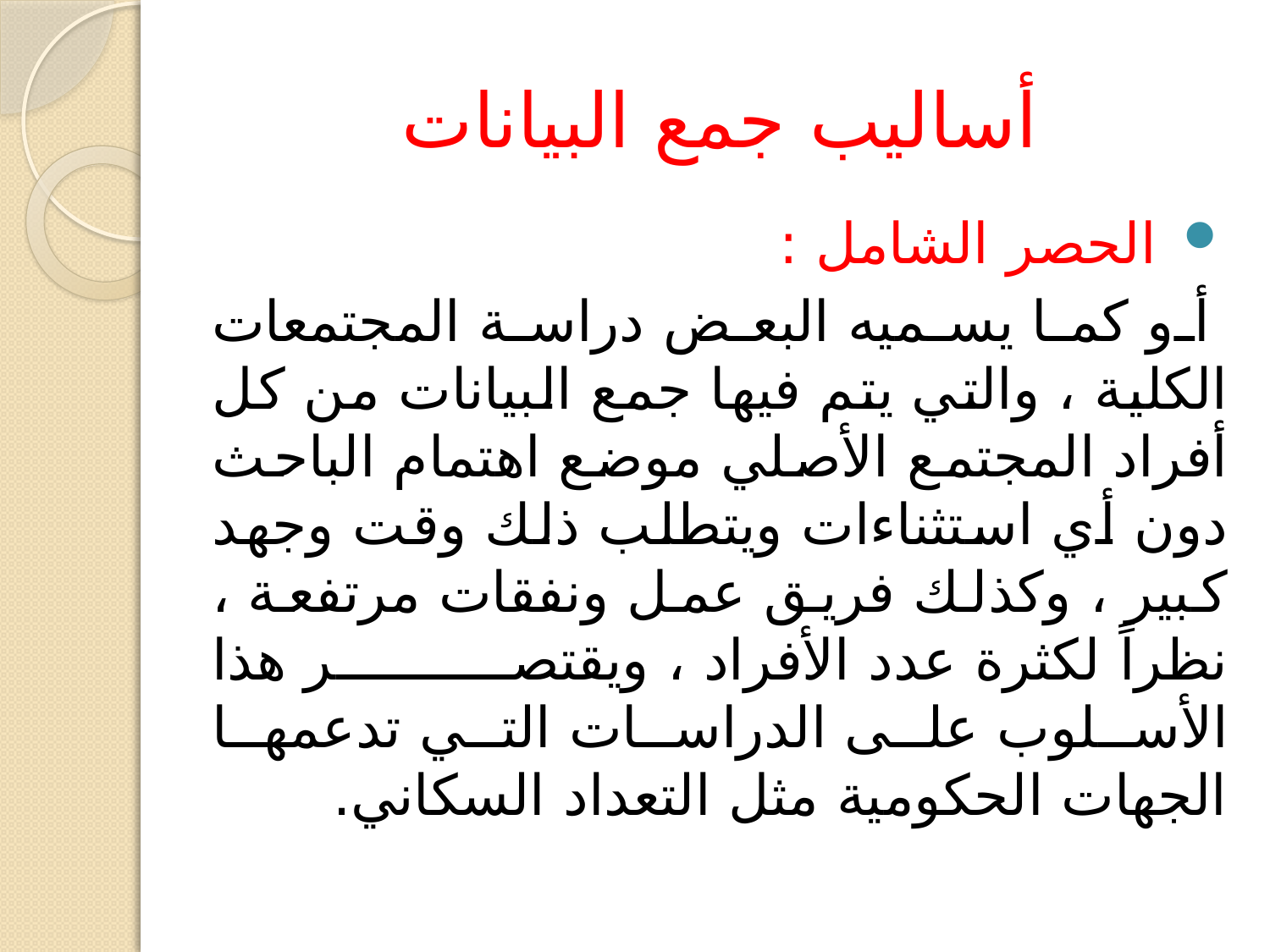

# أساليب جمع البيانات
الحصر الشامل :
 أو كما يسميه البعض دراسة المجتمعات الكلية ، والتي يتم فيها جمع البيانات من كل أفراد المجتمع الأصلي موضع اهتمام الباحث دون أي استثناءات ويتطلب ذلك وقت وجهد كبير ، وكذلك فريق عمل ونفقات مرتفعة ، نظراً لكثرة عدد الأفراد ، ويقتصر هذا الأسلوب على الدراسات التي تدعمها الجهات الحكومية مثل التعداد السكاني.